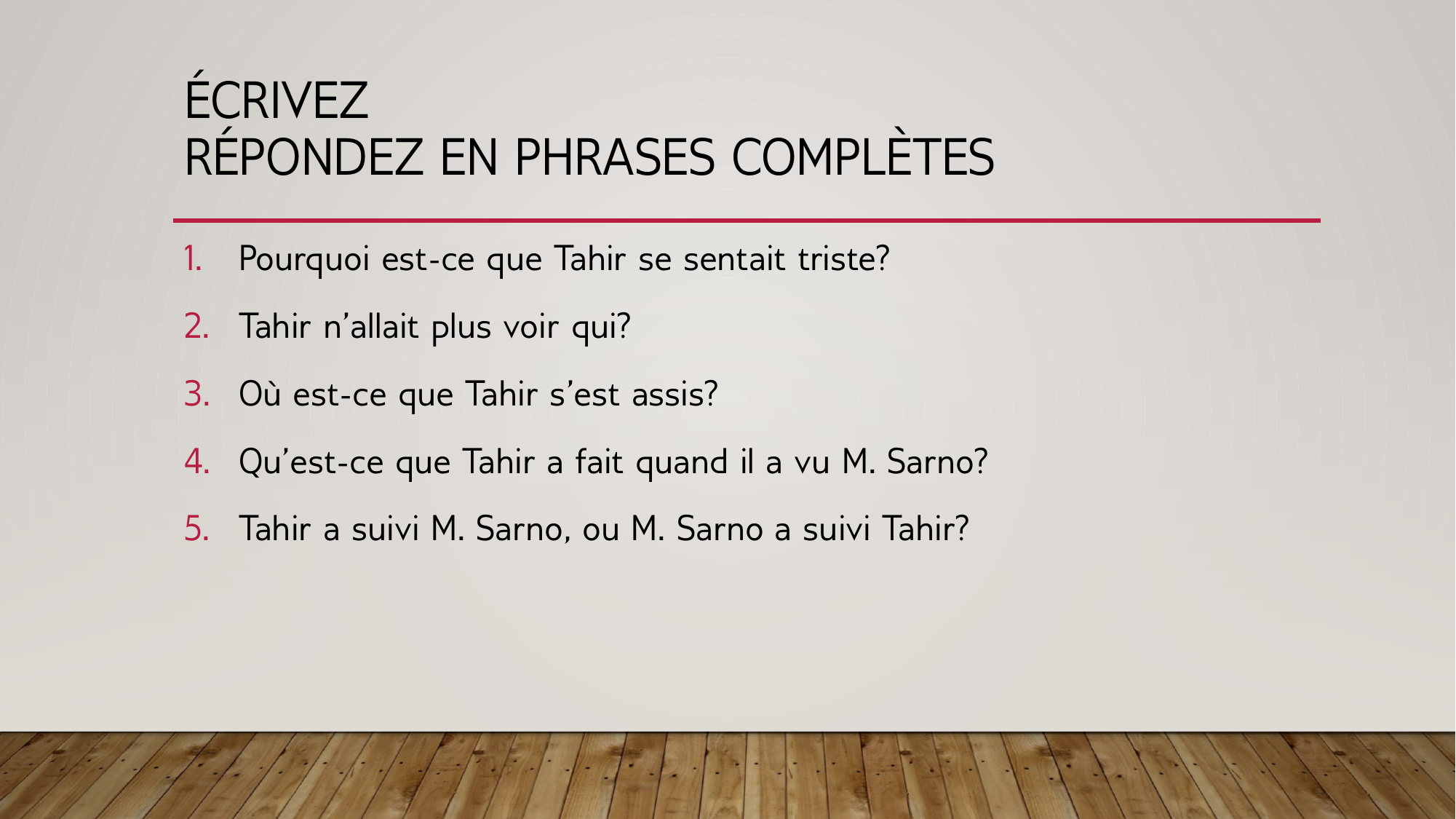

# Écrivez Répondez en phrases complètes
Pourquoi est-ce que Tahir se sentait triste?
Tahir n’allait plus voir qui?
Où est-ce que Tahir s’est assis?
Qu’est-ce que Tahir a fait quand il a vu M. Sarno?
Tahir a suivi M. Sarno, ou M. Sarno a suivi Tahir?